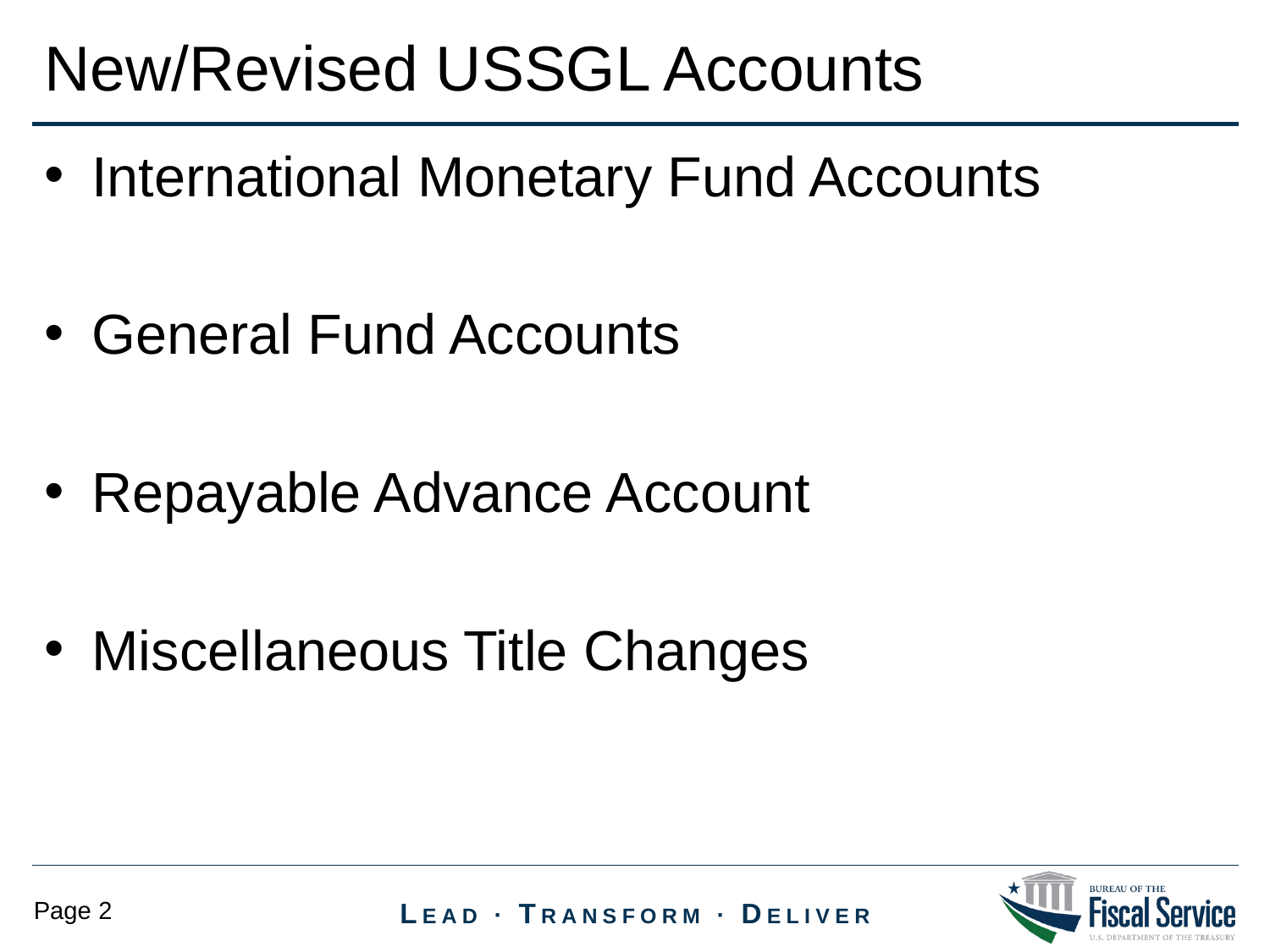

New/Revised USSGL Accounts
International Monetary Fund Accounts

General Fund Accounts

Repayable Advance Account

Miscellaneous Title Changes